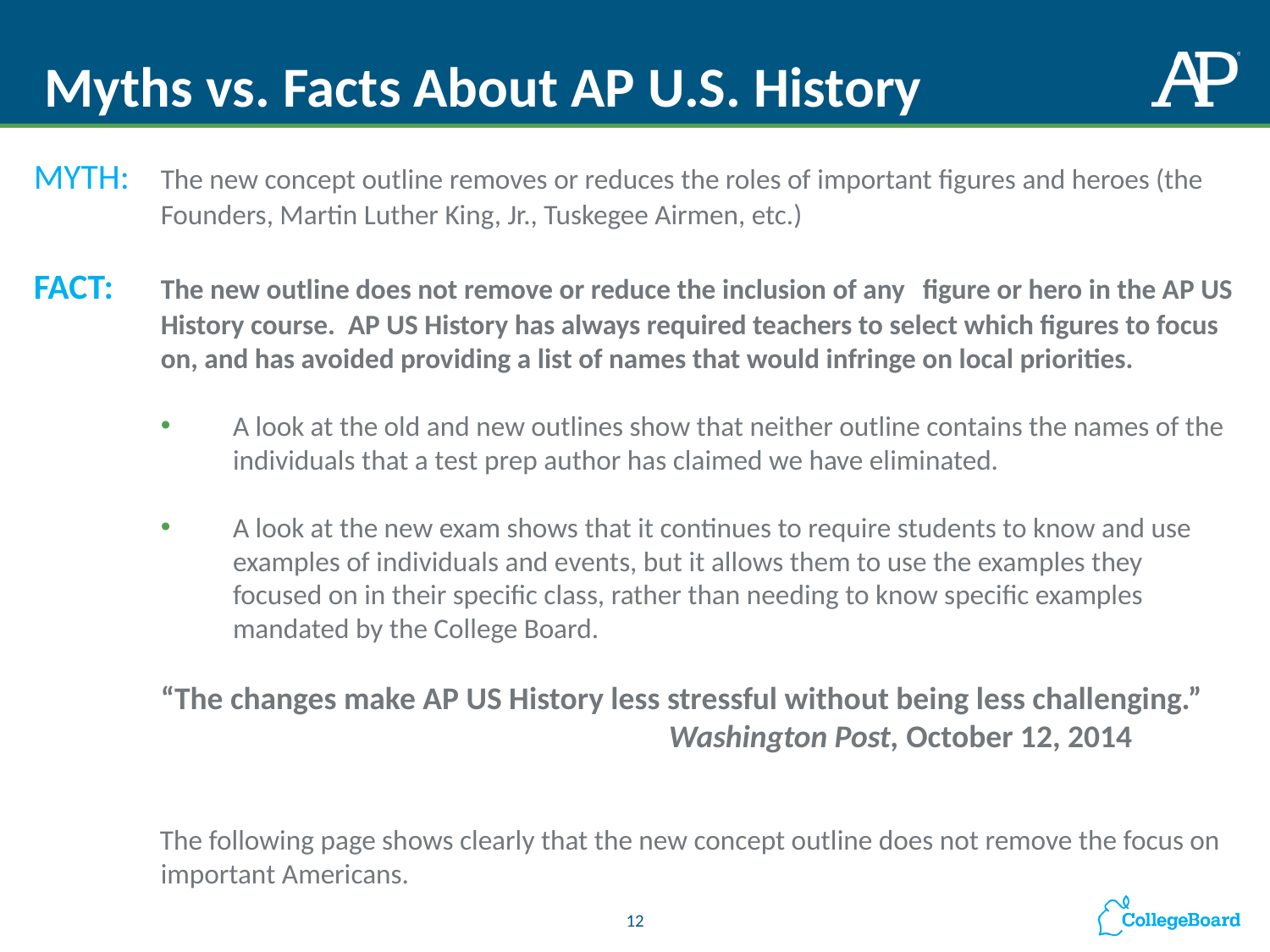

# Myths vs. Facts About AP U.S. History
MYTH: 	The new concept outline removes or reduces the roles of important figures and heroes (the 	Founders, Martin Luther King, Jr., Tuskegee Airmen, etc.)

FACT:  	The new outline does not remove or reduce the inclusion of any 	figure or hero in the AP US History course.  AP US History has always required teachers to select which figures to focus on, and has avoided providing a list of names that would infringe on local priorities.

A look at the old and new outlines show that neither outline contains the names of the individuals that a test prep author has claimed we have eliminated.

A look at the new exam shows that it continues to require students to know and use examples of individuals and events, but it allows them to use the examples they focused on in their specific class, rather than needing to know specific examples mandated by the College Board.

	“The changes make AP US History less stressful without being less challenging.”
					Washington Post, October 12, 2014

The following page shows clearly that the new concept outline does not remove the focus on important Americans.
12